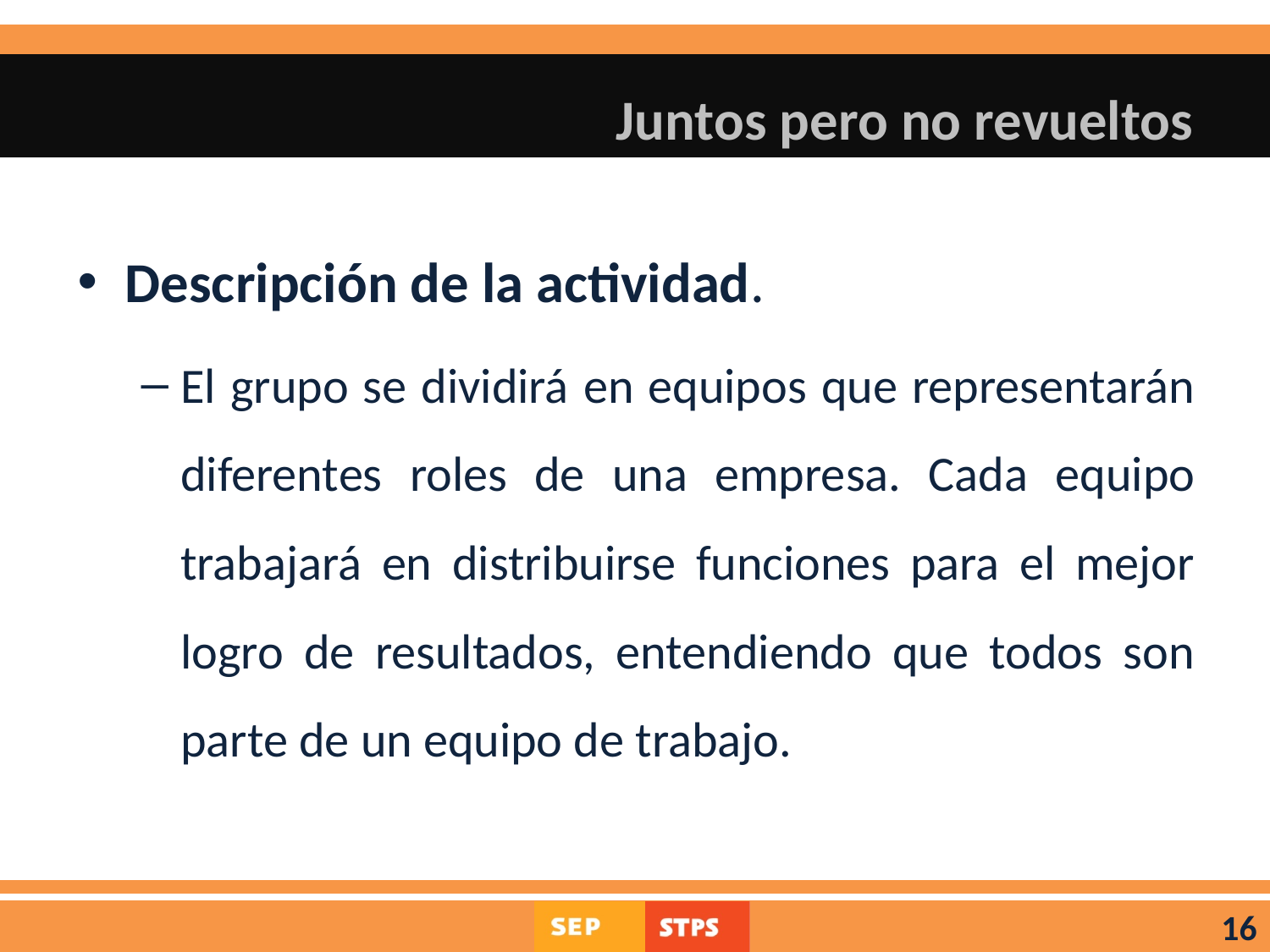

# Juntos pero no revueltos
Descripción de la actividad.
El grupo se dividirá en equipos que representarán diferentes roles de una empresa. Cada equipo trabajará en distribuirse funciones para el mejor logro de resultados, entendiendo que todos son parte de un equipo de trabajo.

16